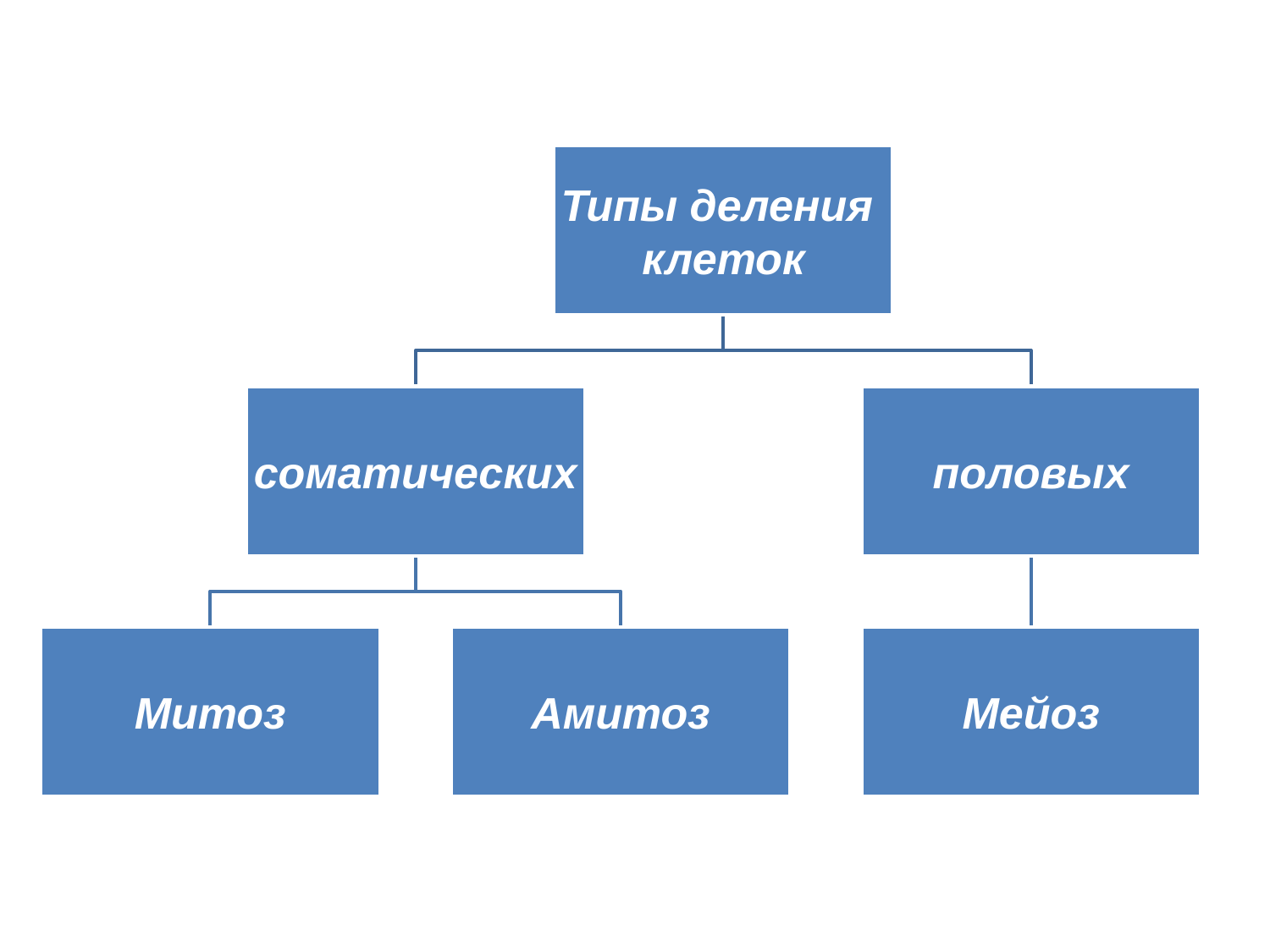

Типы деления
клеток
соматических
Митоз
Амитоз
половых
Мейоз